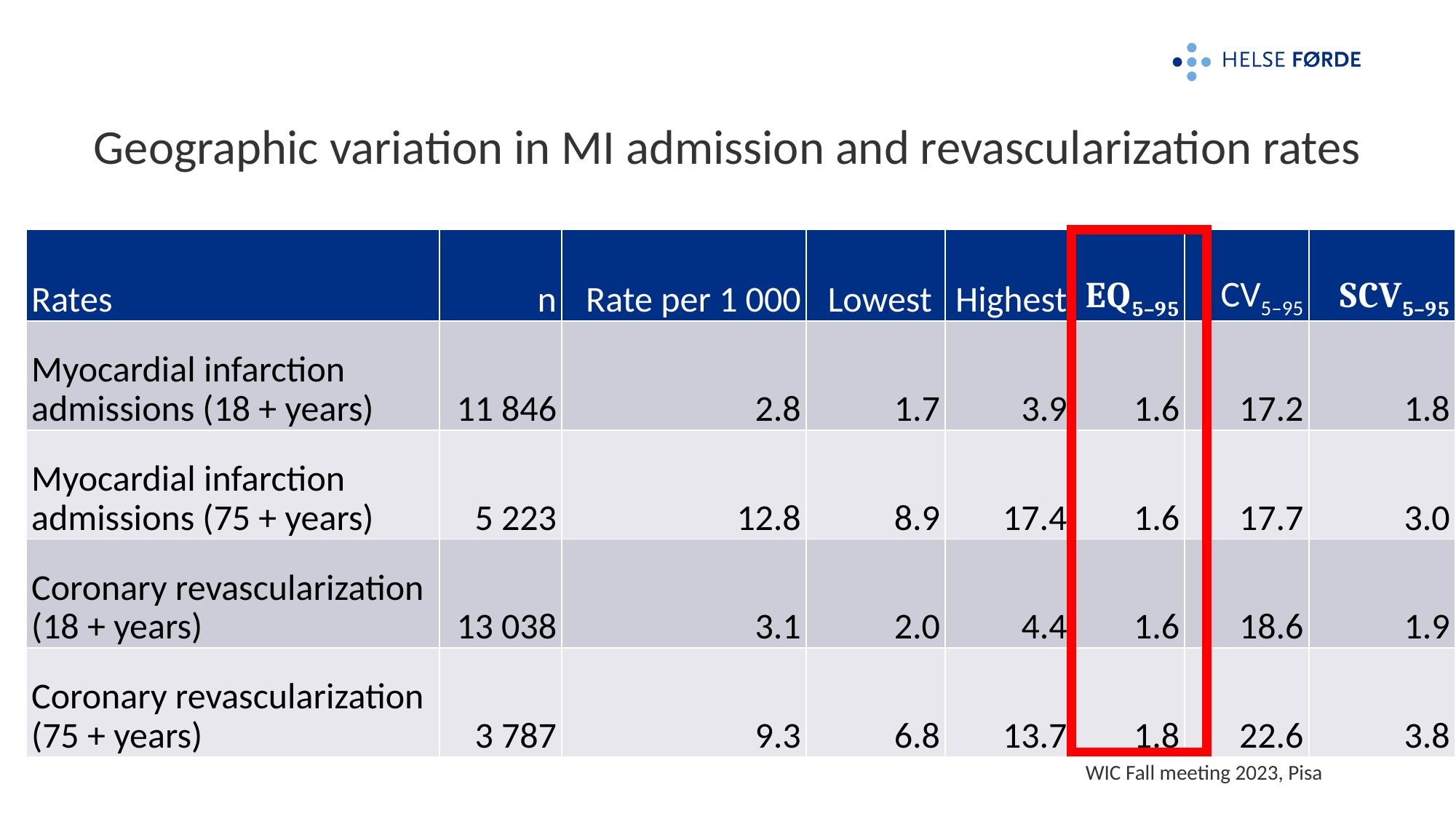

14.09.2023
# Geographic variation in MI admission and revascularization rates
| Rates | n | Rate per 1 000 | Lowest | Highest | EQ5–95 | CV5–95 | SCV5–95 |
| --- | --- | --- | --- | --- | --- | --- | --- |
| Myocardial infarction admissions (18 + years) | 11 846 | 2.8 | 1.7 | 3.9 | 1.6 | 17.2 | 1.8 |
| Myocardial infarction admissions (75 + years) | 5 223 | 12.8 | 8.9 | 17.4 | 1.6 | 17.7 | 3.0 |
| Coronary revascularization (18 + years) | 13 038 | 3.1 | 2.0 | 4.4 | 1.6 | 18.6 | 1.9 |
| Coronary revascularization (75 + years) | 3 787 | 9.3 | 6.8 | 13.7 | 1.8 | 22.6 | 3.8 |

WIC Fall meeting 2023, Pisa